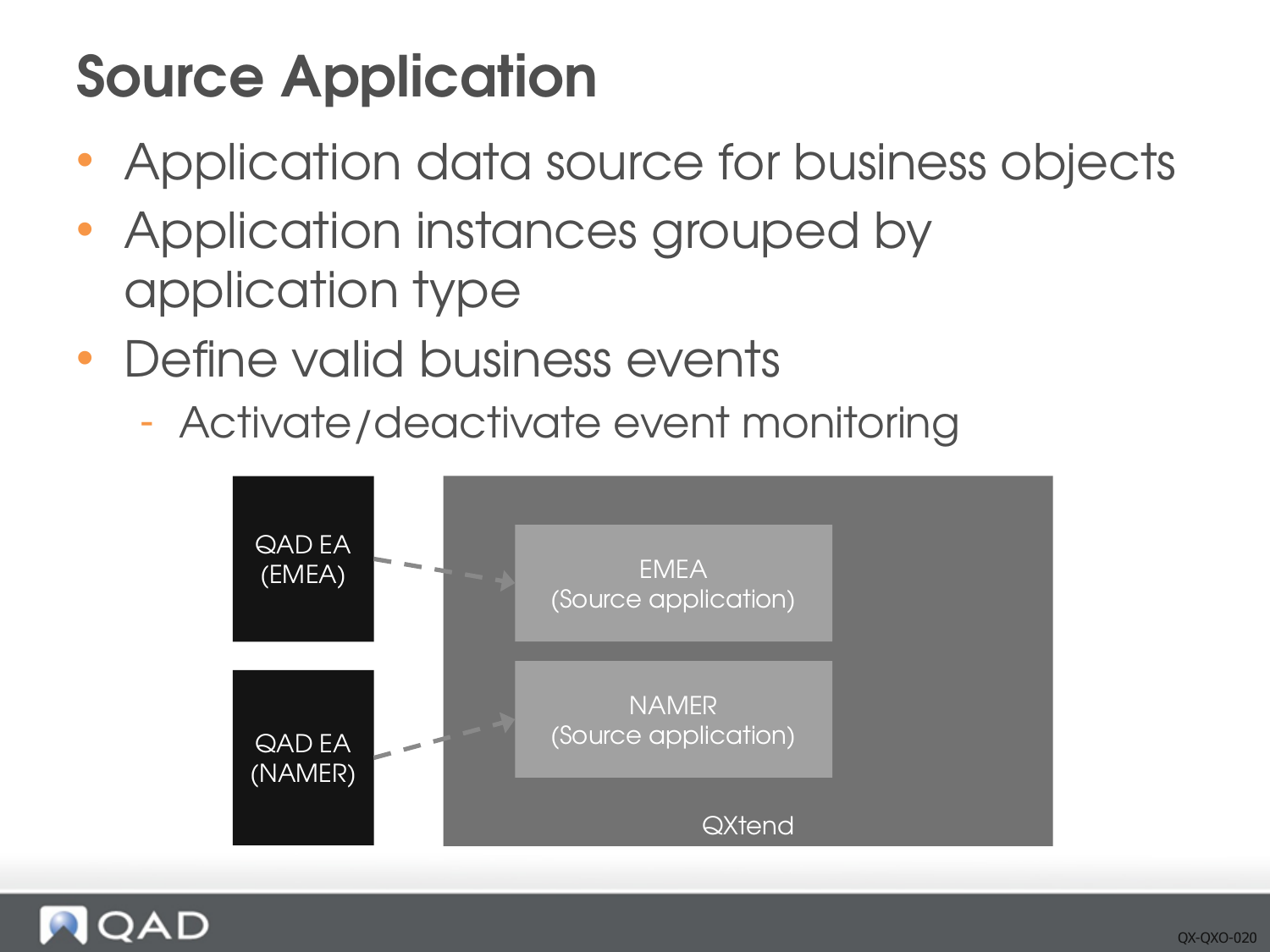

# Source Application
Application data source for business objects
Application instances grouped by application type
Define valid business events
Activate/deactivate event monitoring

QAD EA
(EMEA)
QXtend
EMEA
(Source application)
NAMER
(Source application)
QAD EA
(NAMER)
QX-QXO-020